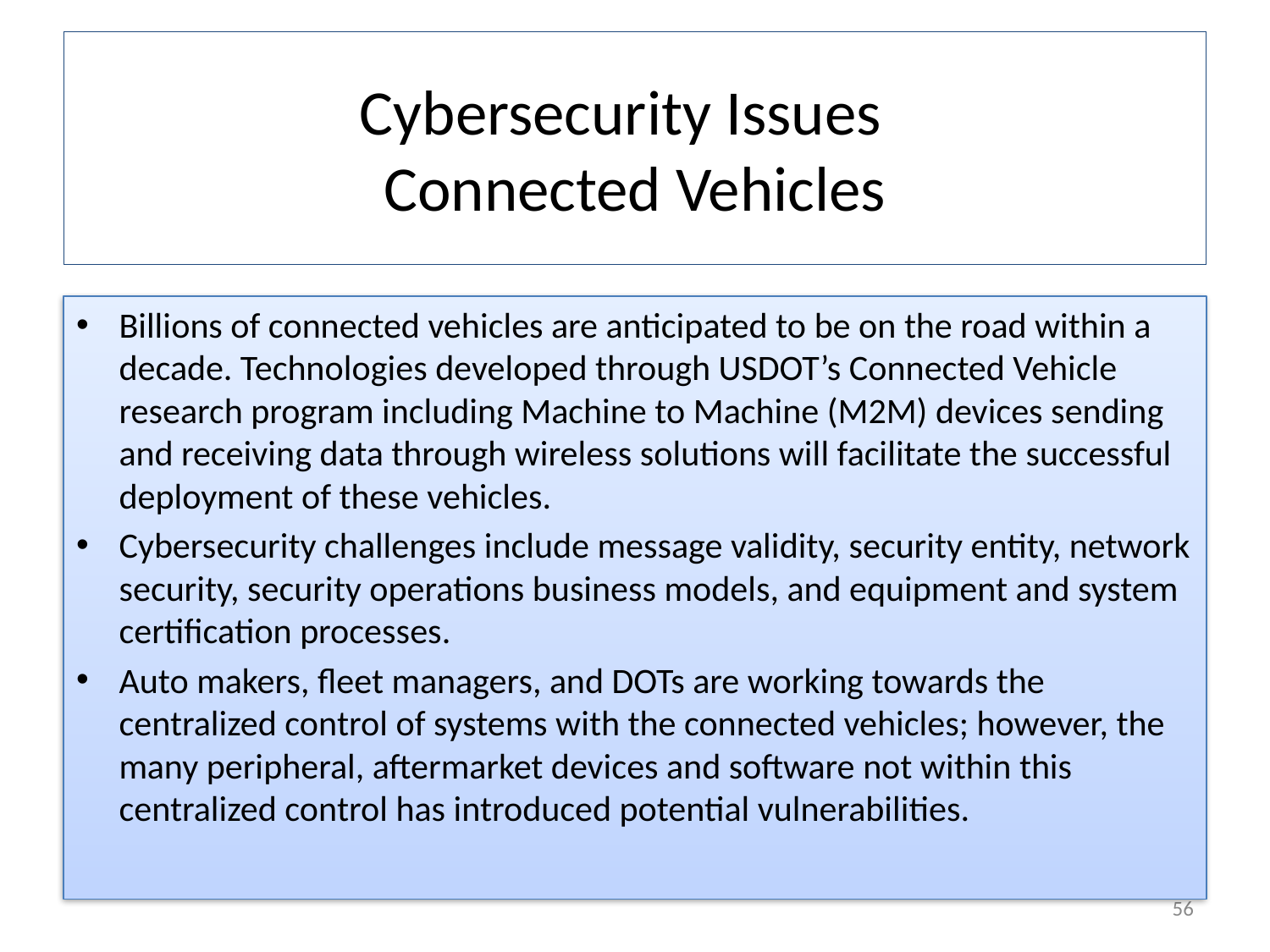

# Cybersecurity Issues Connected Vehicles
Billions of connected vehicles are anticipated to be on the road within a decade. Technologies developed through USDOT’s Connected Vehicle research program including Machine to Machine (M2M) devices sending and receiving data through wireless solutions will facilitate the successful deployment of these vehicles.
Cybersecurity challenges include message validity, security entity, network security, security operations business models, and equipment and system certification processes.
Auto makers, fleet managers, and DOTs are working towards the centralized control of systems with the connected vehicles; however, the many peripheral, aftermarket devices and software not within this centralized control has introduced potential vulnerabilities.

56